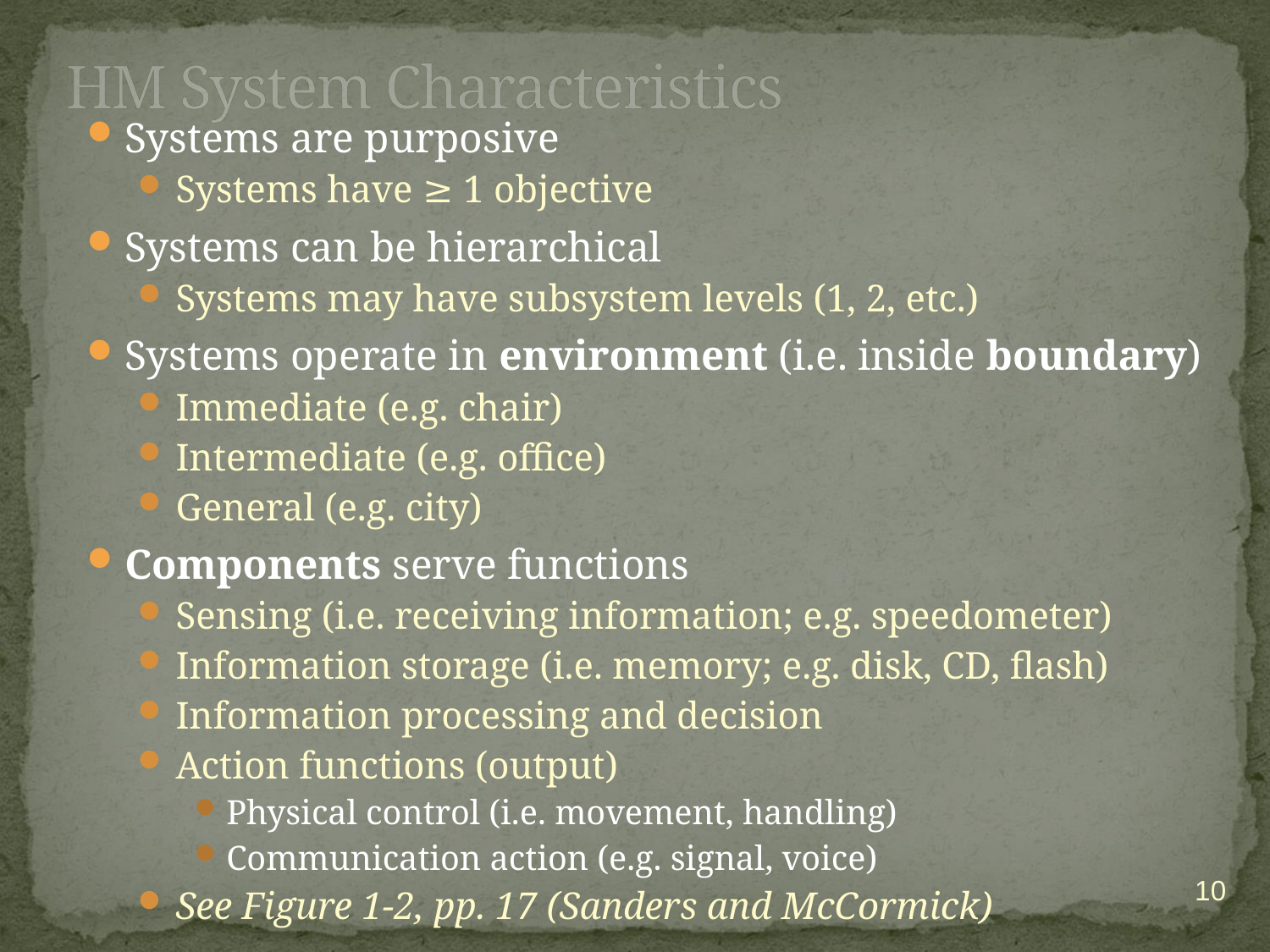

# HM System Characteristics

Systems are purposive
Systems have ≥ 1 objective
Systems can be hierarchical
Systems may have subsystem levels (1, 2, etc.)
Systems operate in environment (i.e. inside boundary)
Immediate (e.g. chair)
Intermediate (e.g. office)
General (e.g. city)
Components serve functions
Sensing (i.e. receiving information; e.g. speedometer)
Information storage (i.e. memory; e.g. disk, CD, flash)
Information processing and decision
Action functions (output)
Physical control (i.e. movement, handling)
Communication action (e.g. signal, voice)
See Figure 1-2, pp. 17 (Sanders and McCormick)
10